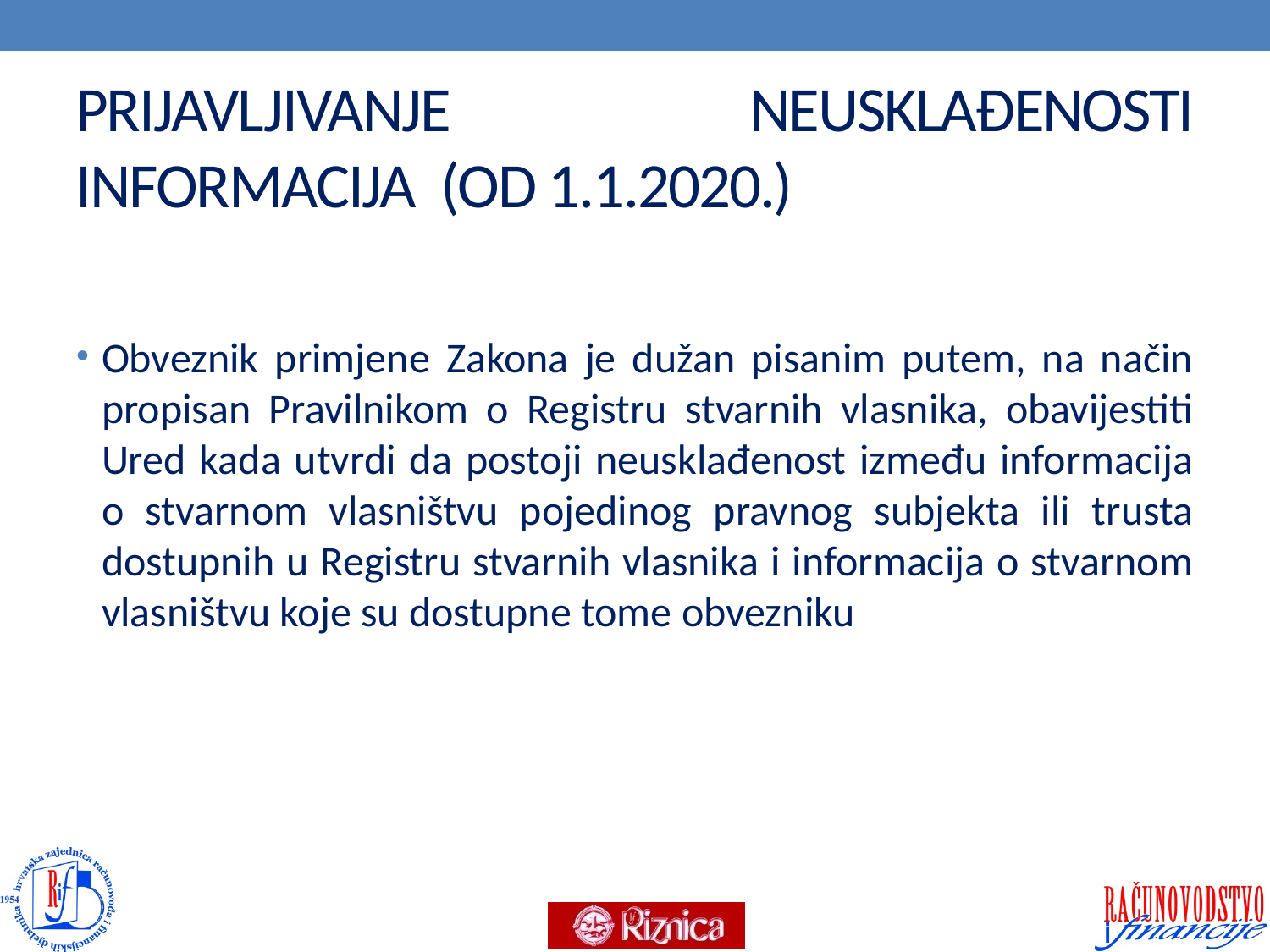

# PRIJAVLJIVANJE NEUSKLAĐENOSTI INFORMACIJA  (OD 1.1.2020.)

Obveznik primjene Zakona je dužan pisanim putem, na način propisan Pravilnikom o Registru stvarnih vlasnika, obavijestiti Ured kada utvrdi da postoji neusklađenost između informacija o stvarnom vlasništvu pojedinog pravnog subjekta ili trusta dostupnih u Registru stvarnih vlasnika i informacija o stvarnom vlasništvu koje su dostupne tome obvezniku